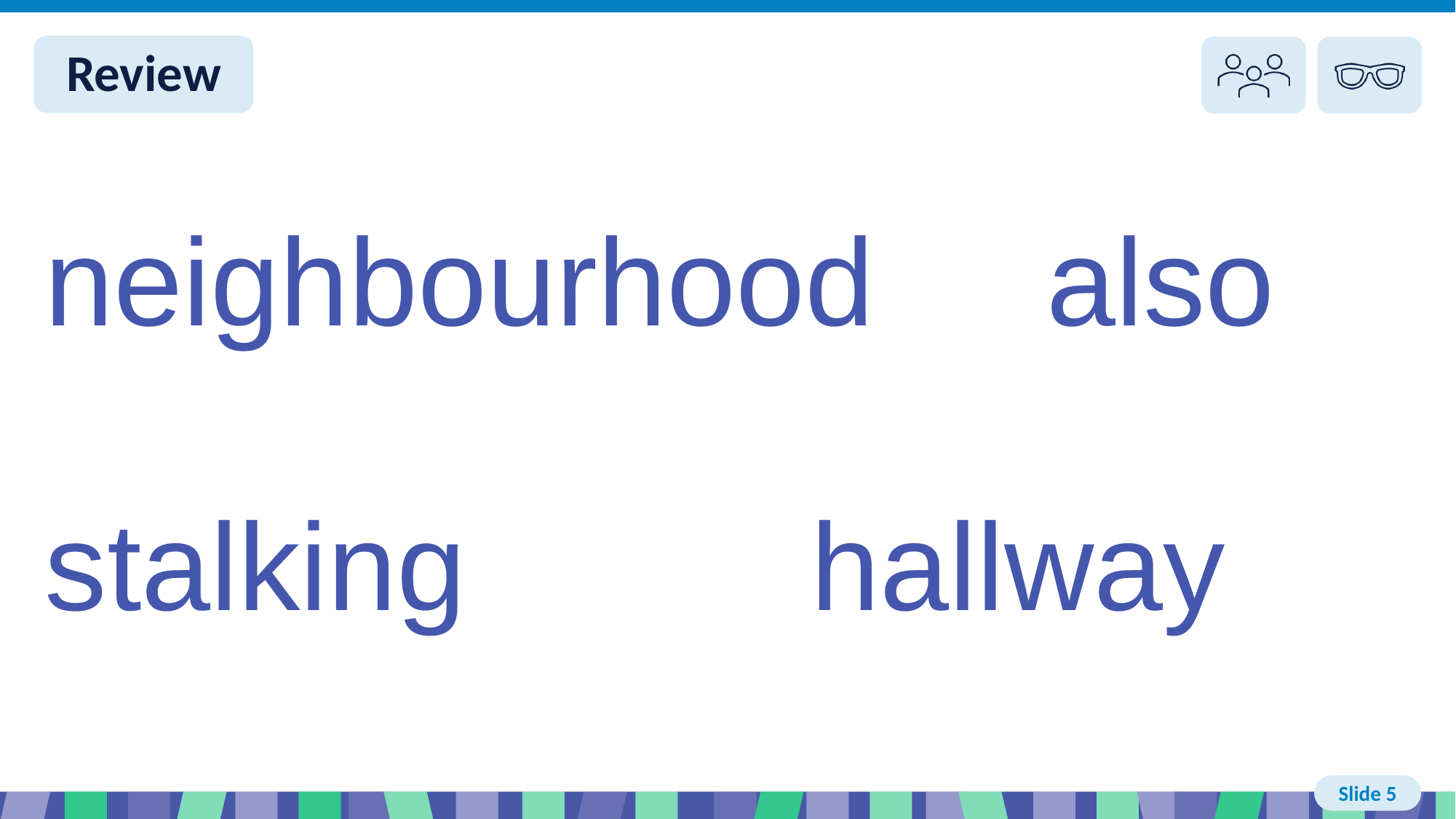

Slide 5 Review You do
neighbourhood     also
stalking          hallway